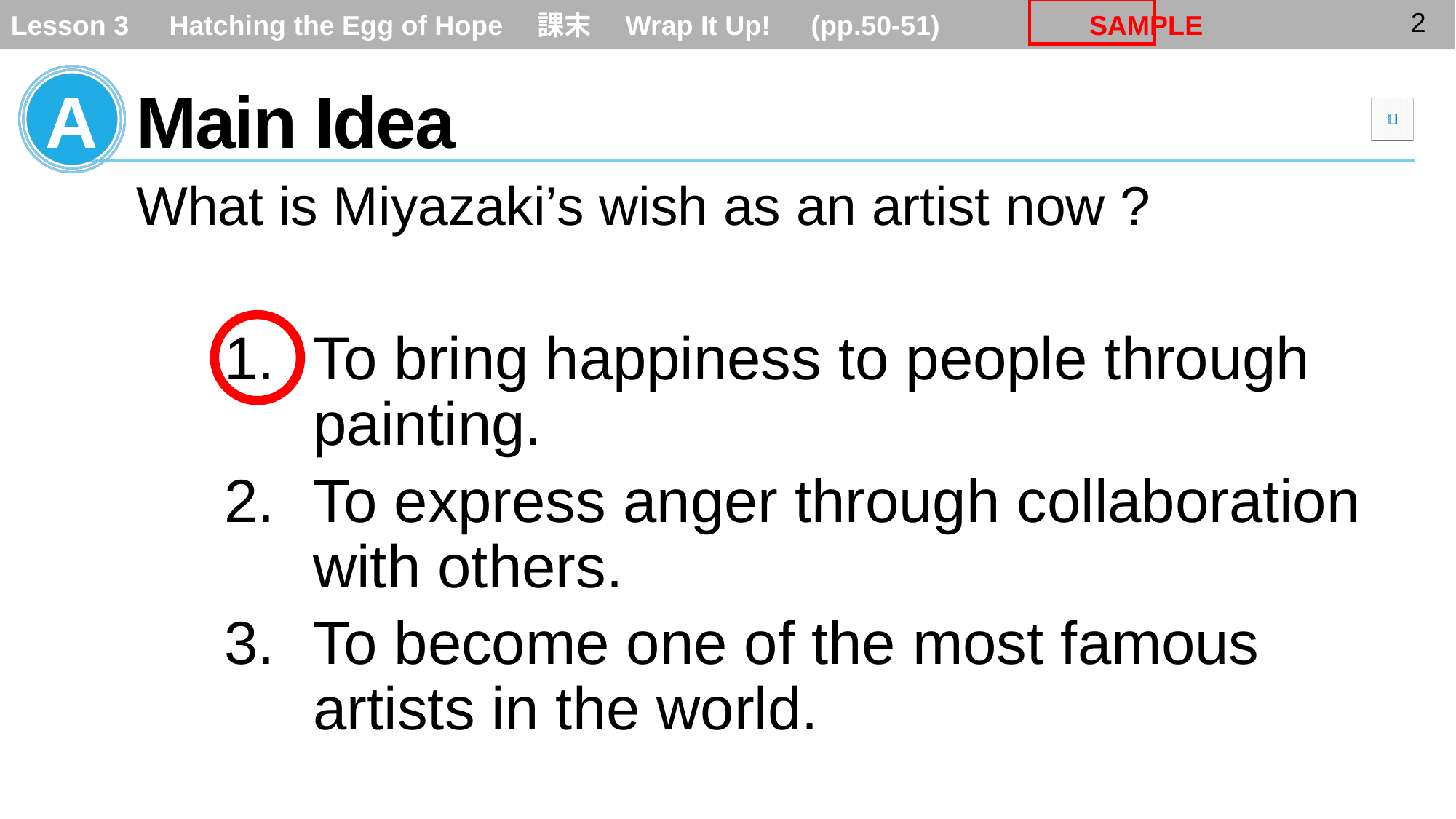

A
Main Idea

What is Miyazaki’s wish as an artist now ?

To bring happiness to people through painting.
To express anger through collaboration with others.
To become one of the most famous artists in the world.